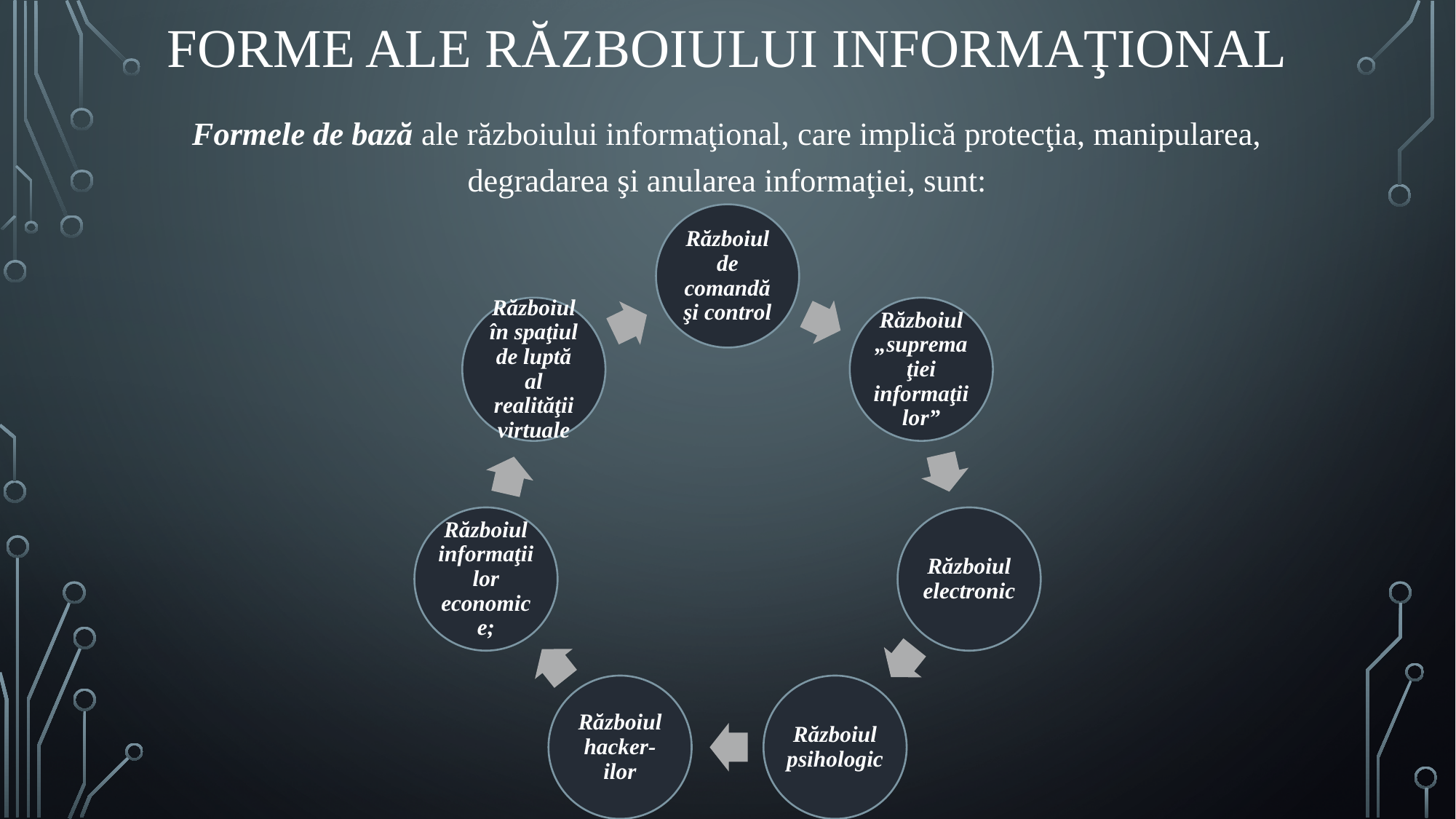

# Forme ale războiului informaţional
Formele de bază ale războiului informaţional, care implică protecţia, manipularea, degradarea şi anularea informaţiei, sunt:
Războiul de comandă şi control

Războiul „supremaţiei informaţiilor”

Războiul electronic

Războiul psihologic

Războiul hacker-ilor

Războiul informaţiilor economice;

Războiul în spaţiul de luptă al realităţii virtuale